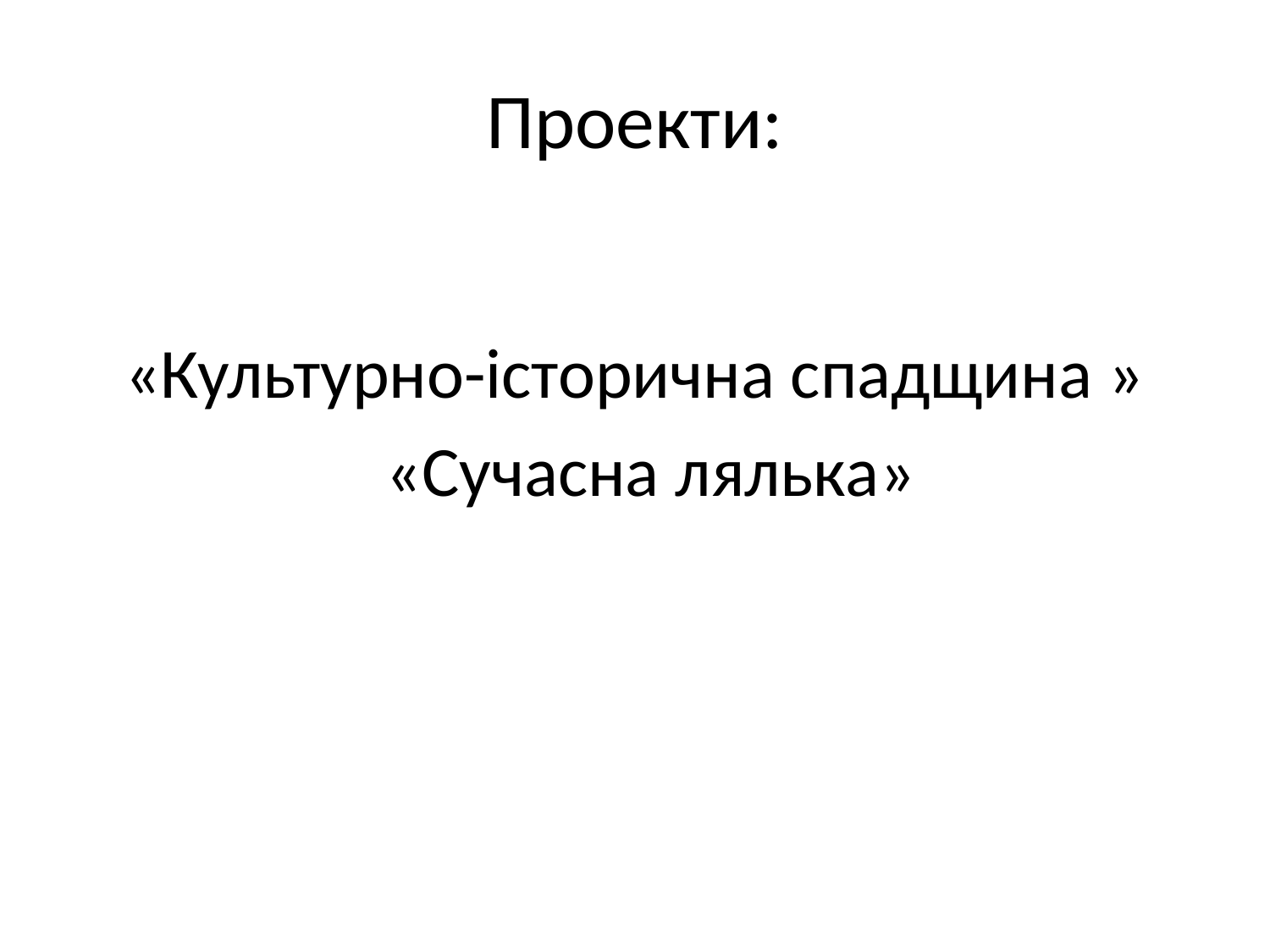

# Проекти:

«Культурно-історична спадщина »
  «Сучасна лялька»